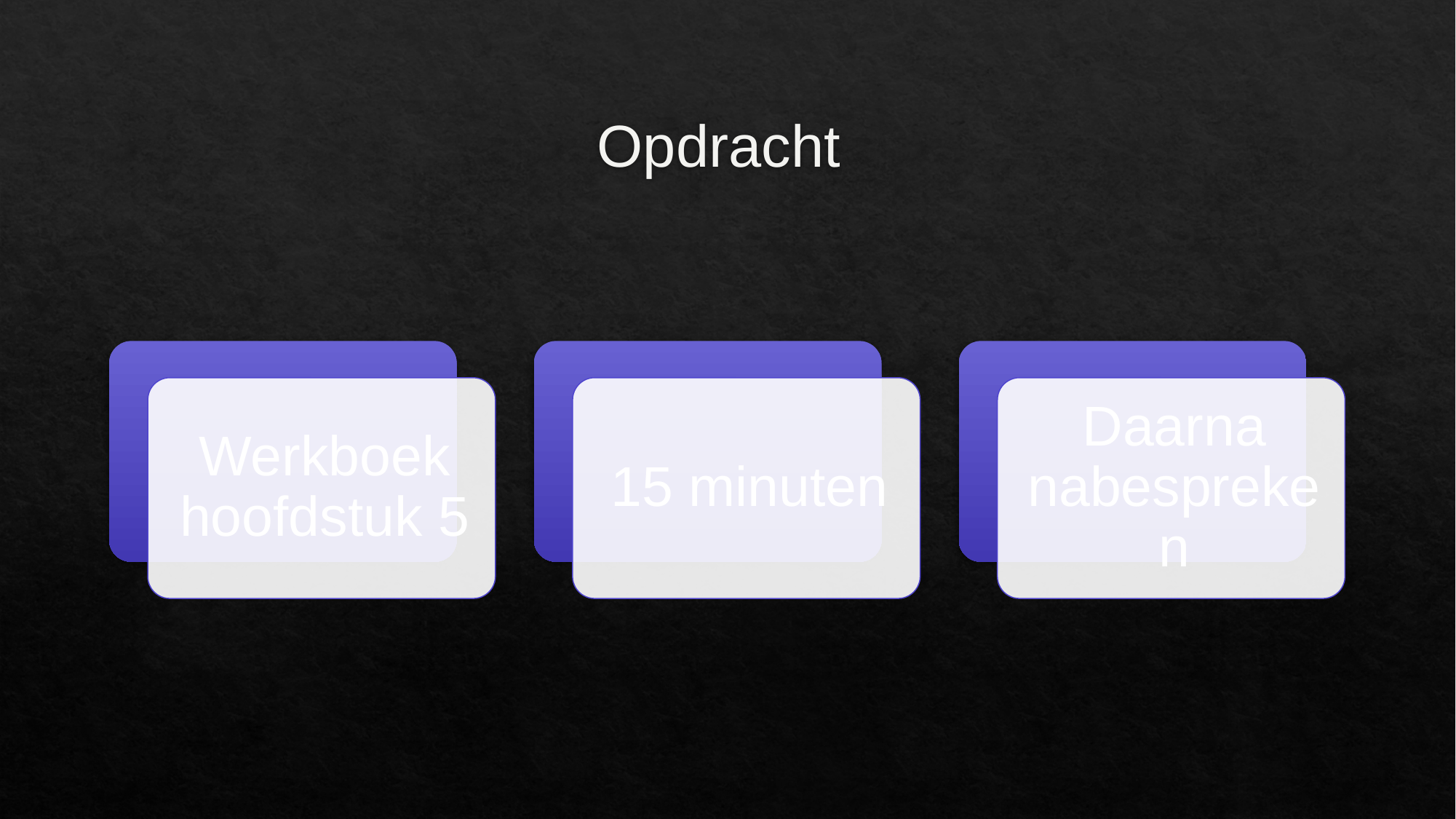

# Opdracht
Werkboek hoofdstuk 5
15 minuten
Daarna nabespreken